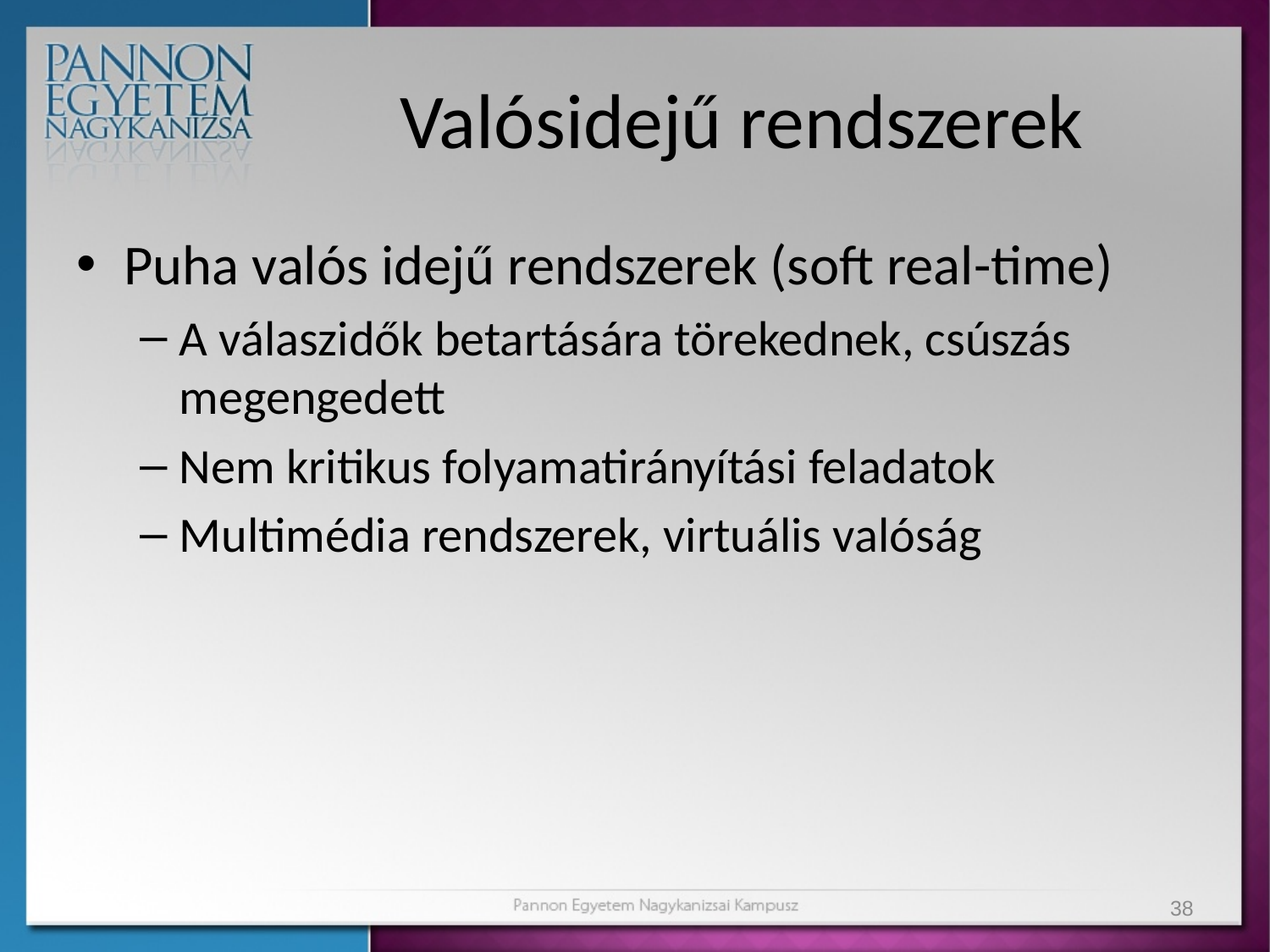

# Valósidejű rendszerek
Puha valós idejű rendszerek (soft real-time)
A válaszidők betartására törekednek, csúszás megengedett
Nem kritikus folyamatirányítási feladatok
Multimédia rendszerek, virtuális valóság
38